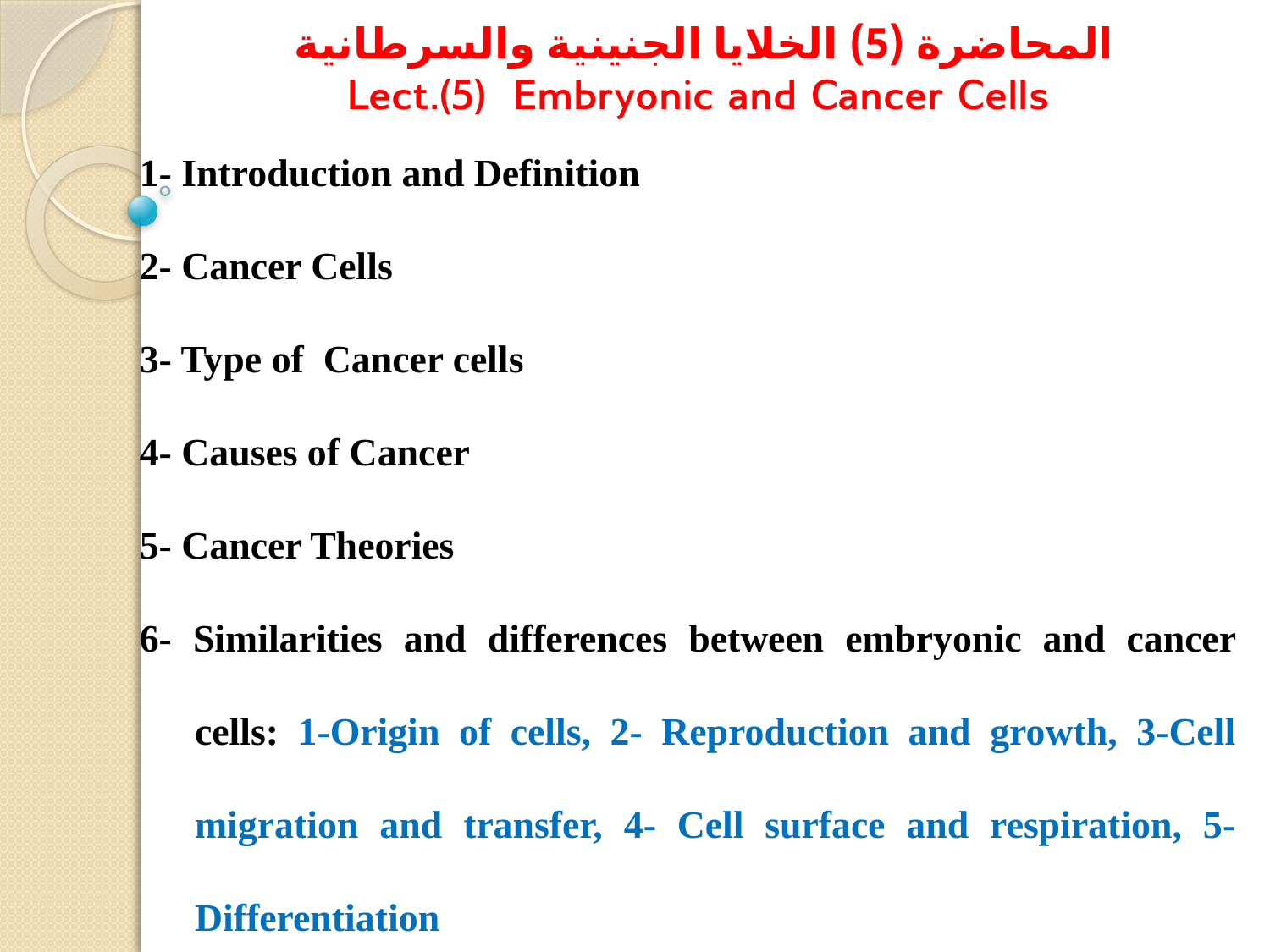

المحاضرة (5) الخلايا الجنينية والسرطانية
Lect.(5)  Embryonic and Cancer Cells
1- Introduction and Definition
2- Cancer Cells
3- Type of  Cancer cells
4- Causes of Cancer
5- Cancer Theories
6- Similarities and differences between embryonic and cancer cells: 1-Origin of cells, 2- Reproduction and growth, 3-Cell migration and transfer, 4- Cell surface and respiration, 5- Differentiation